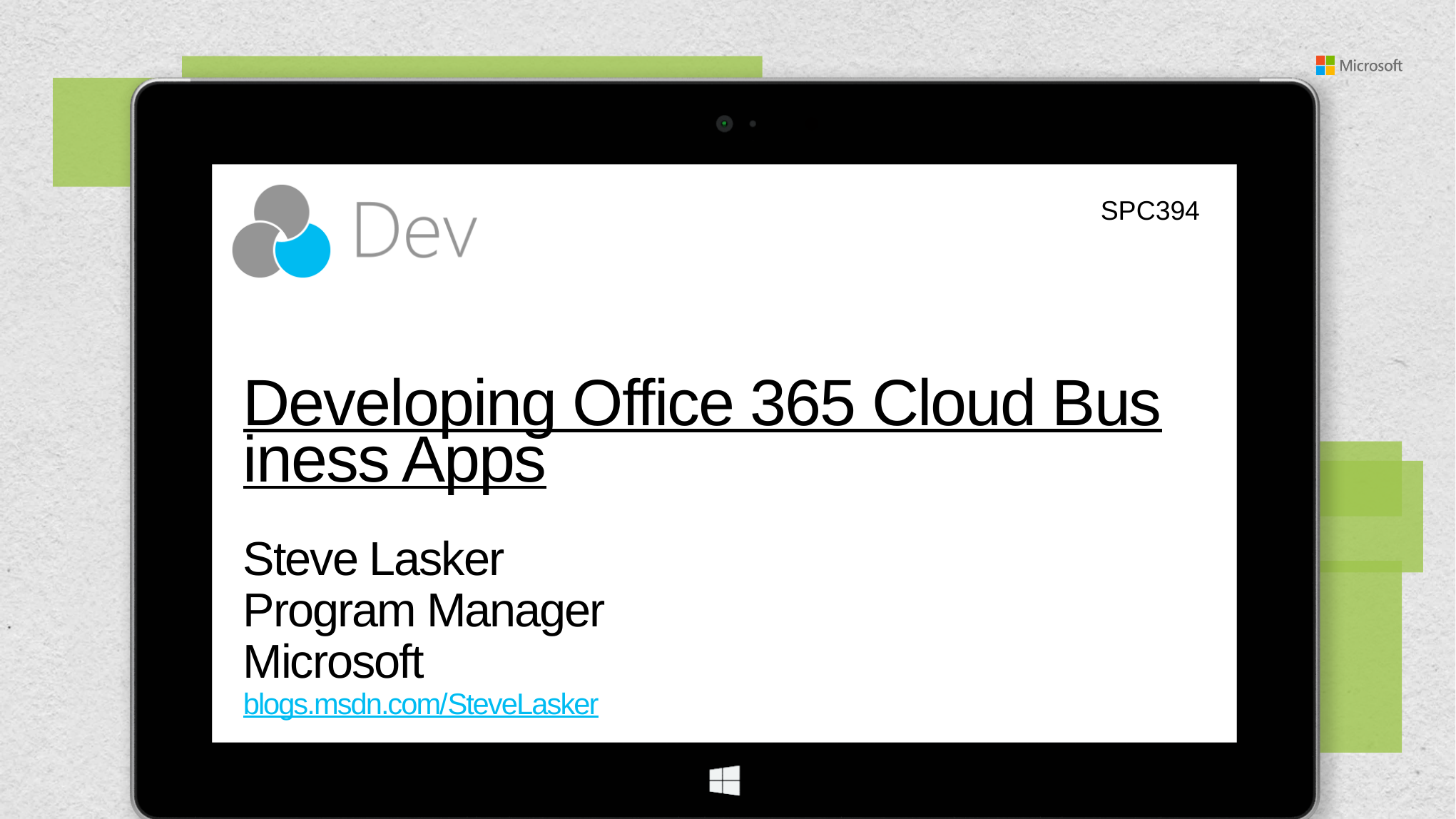

SPC394
# Developing Office 365 Cloud Business Apps
Steve Lasker
Program Manager
Microsoft
blogs.msdn.com/SteveLasker